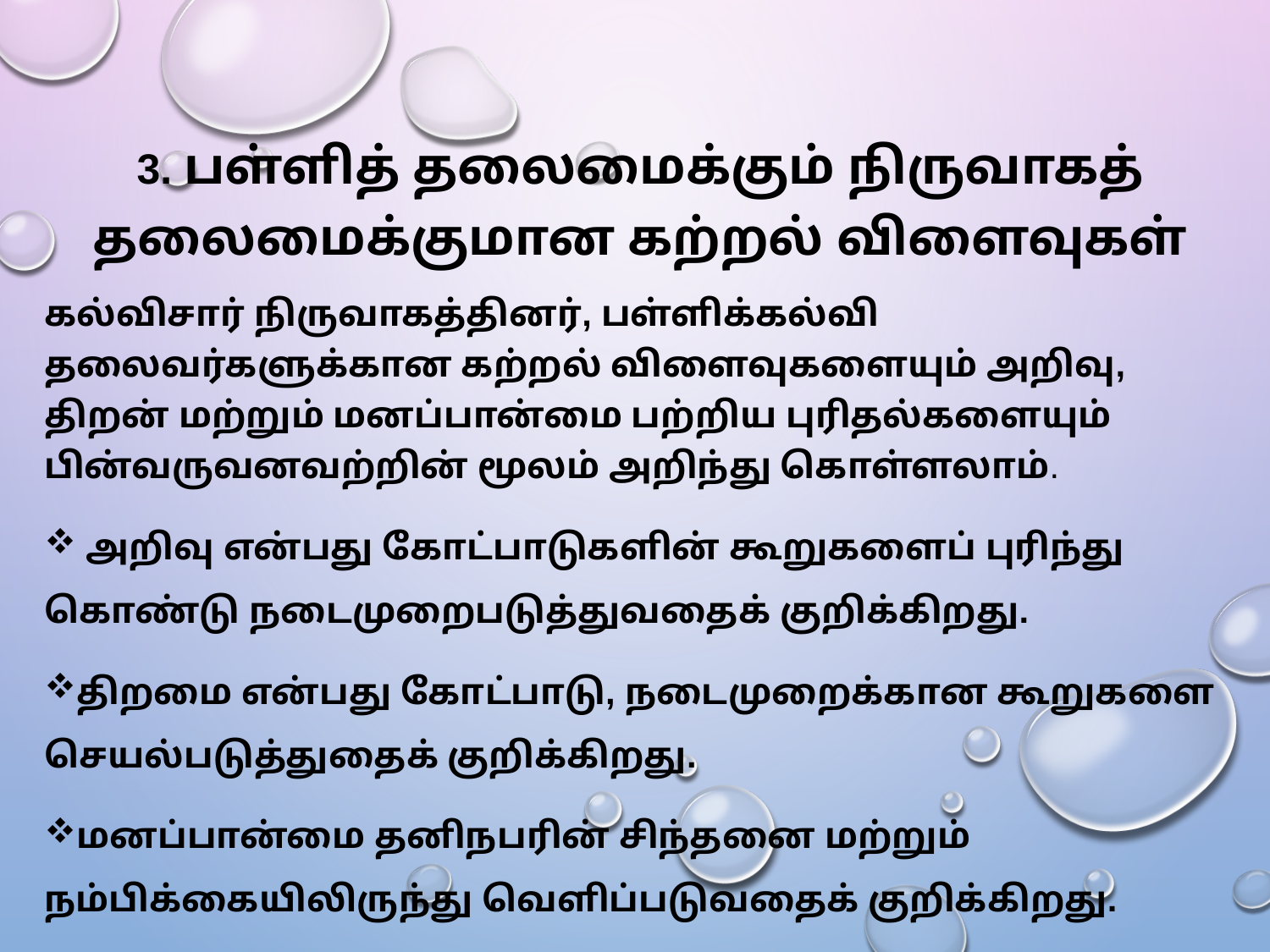

3. பள்ளித் தலைமைக்கும் நிருவாகத் தலைமைக்குமான கற்றல் விளைவுகள்
கல்விசார் நிருவாகத்தினர், பள்ளிக்கல்வி தலைவர்களுக்கான கற்றல் விளைவுகளையும் அறிவு, திறன் மற்றும் மனப்பான்மை பற்றிய புரிதல்களையும் பின்வருவனவற்றின் மூலம் அறிந்து கொள்ளலாம்.
 அறிவு என்பது கோட்பாடுகளின் கூறுகளைப் புரிந்து கொண்டு நடைமுறைபடுத்துவதைக் குறிக்கிறது.
திறமை என்பது கோட்பாடு, நடைமுறைக்கான கூறுகளை செயல்படுத்துதைக் குறிக்கிறது.
மனப்பான்மை தனிநபரின் சிந்தனை மற்றும் நம்பிக்கையிலிருந்து வெளிப்படுவதைக் குறிக்கிறது.